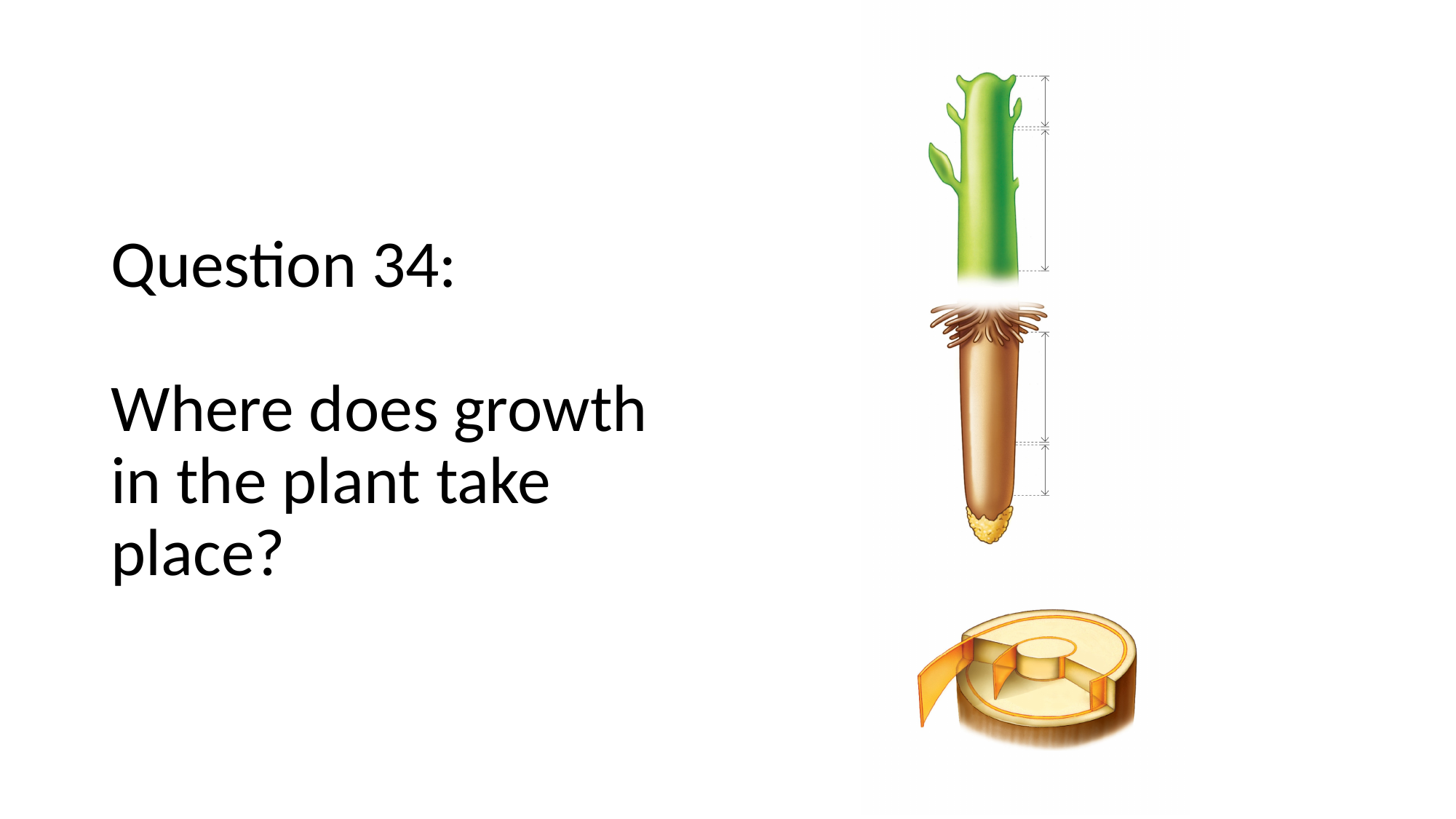

# Question 34: Where does growth in the plant take place?